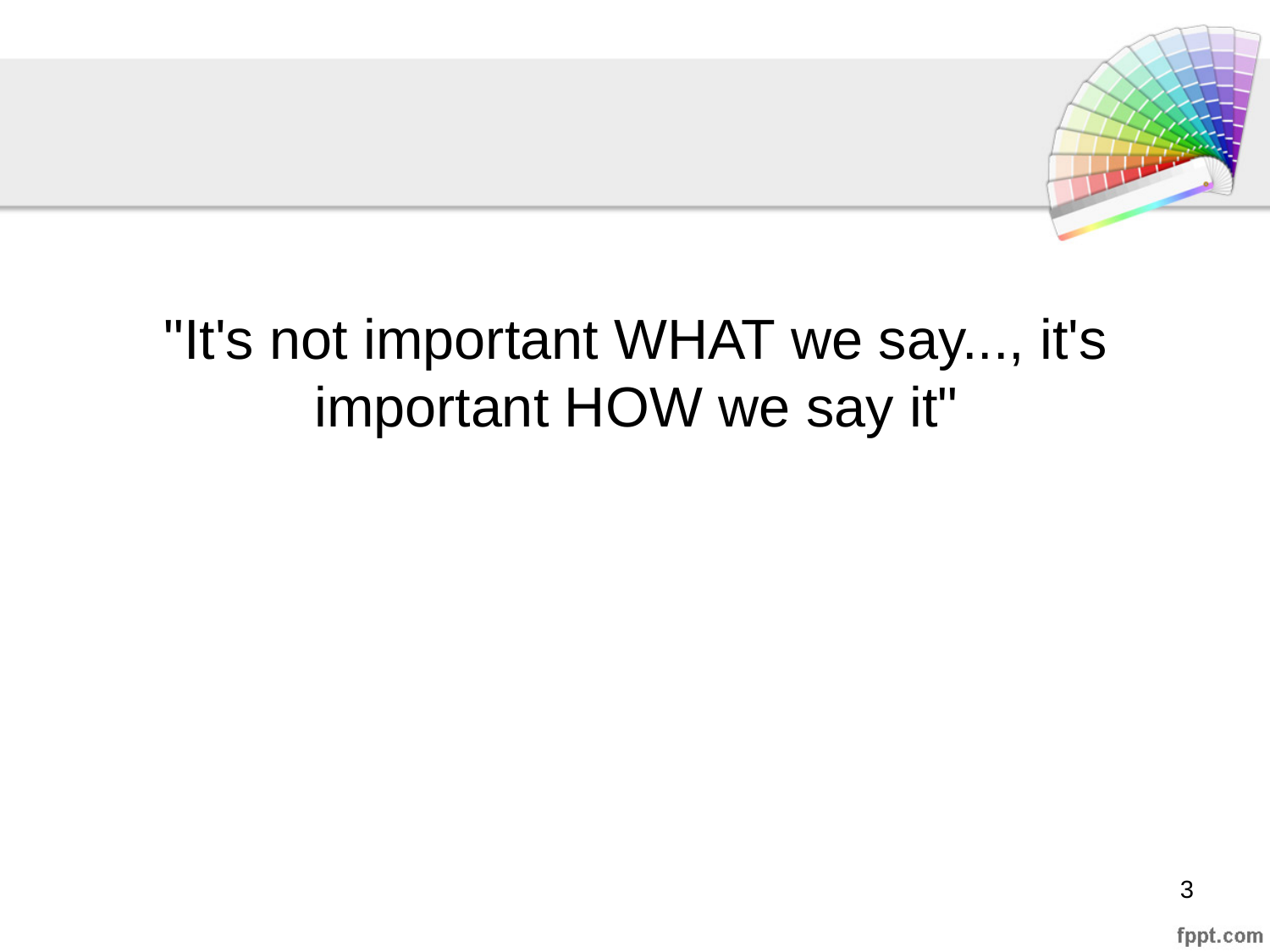

#
"It's not important WHAT we say..., it's important HOW we say it"
3